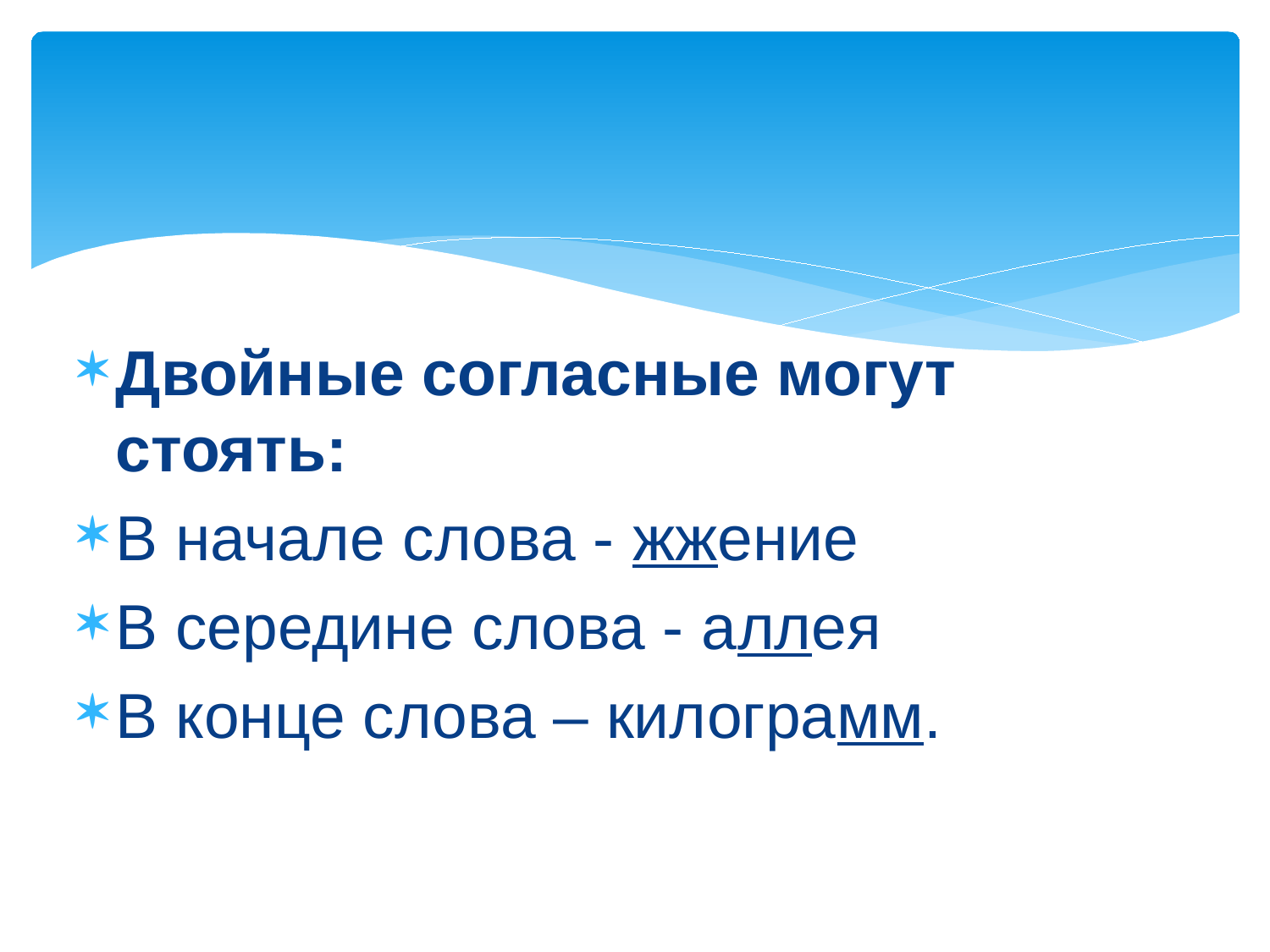

#
Двойные согласные могут стоять:
В начале слова - жжение
В середине слова - аллея
В конце слова – килограмм.